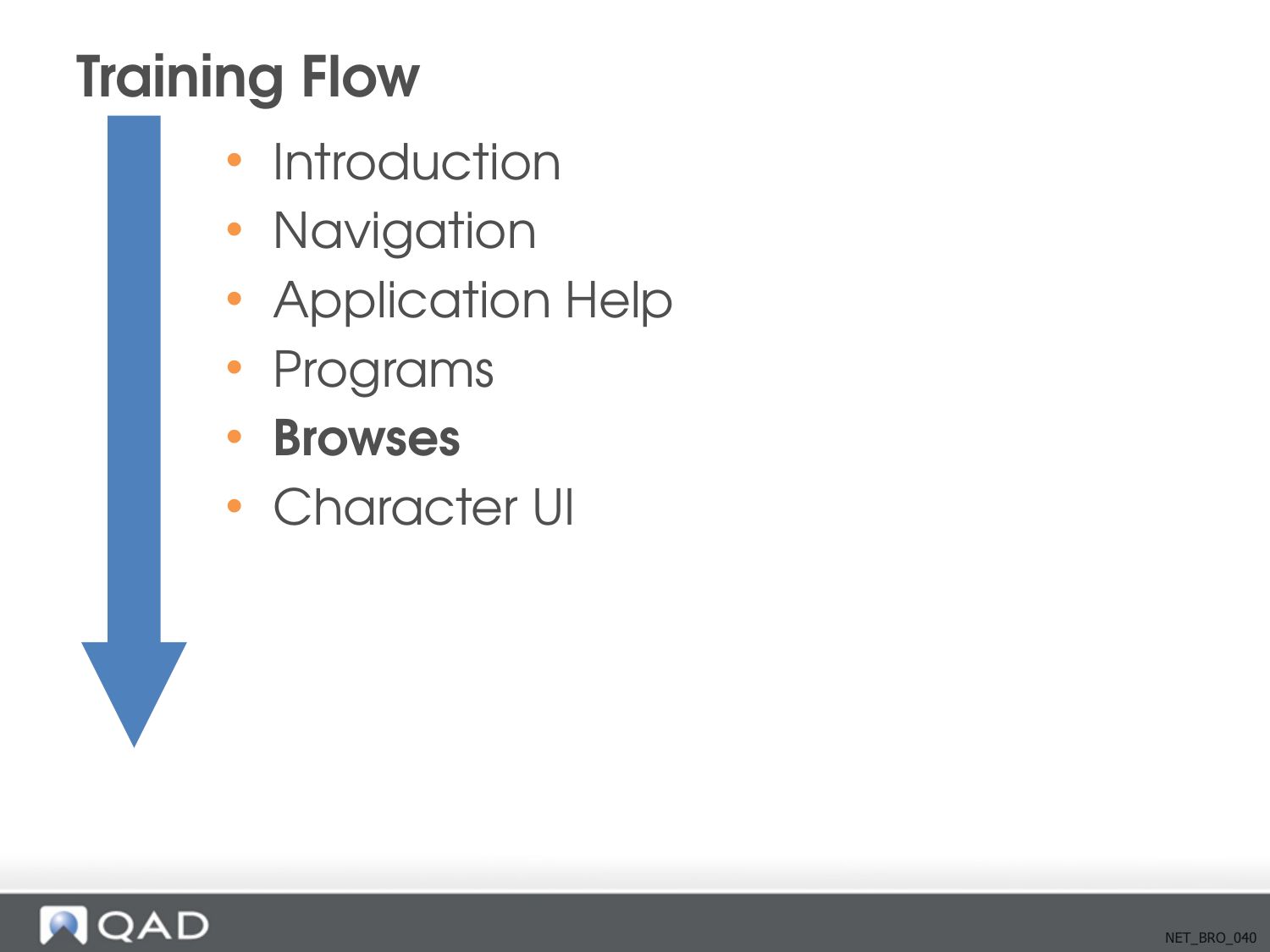

# Training Flow

Introduction
Navigation
Application Help
Programs
Browses
Character UI

NET_BRO_040